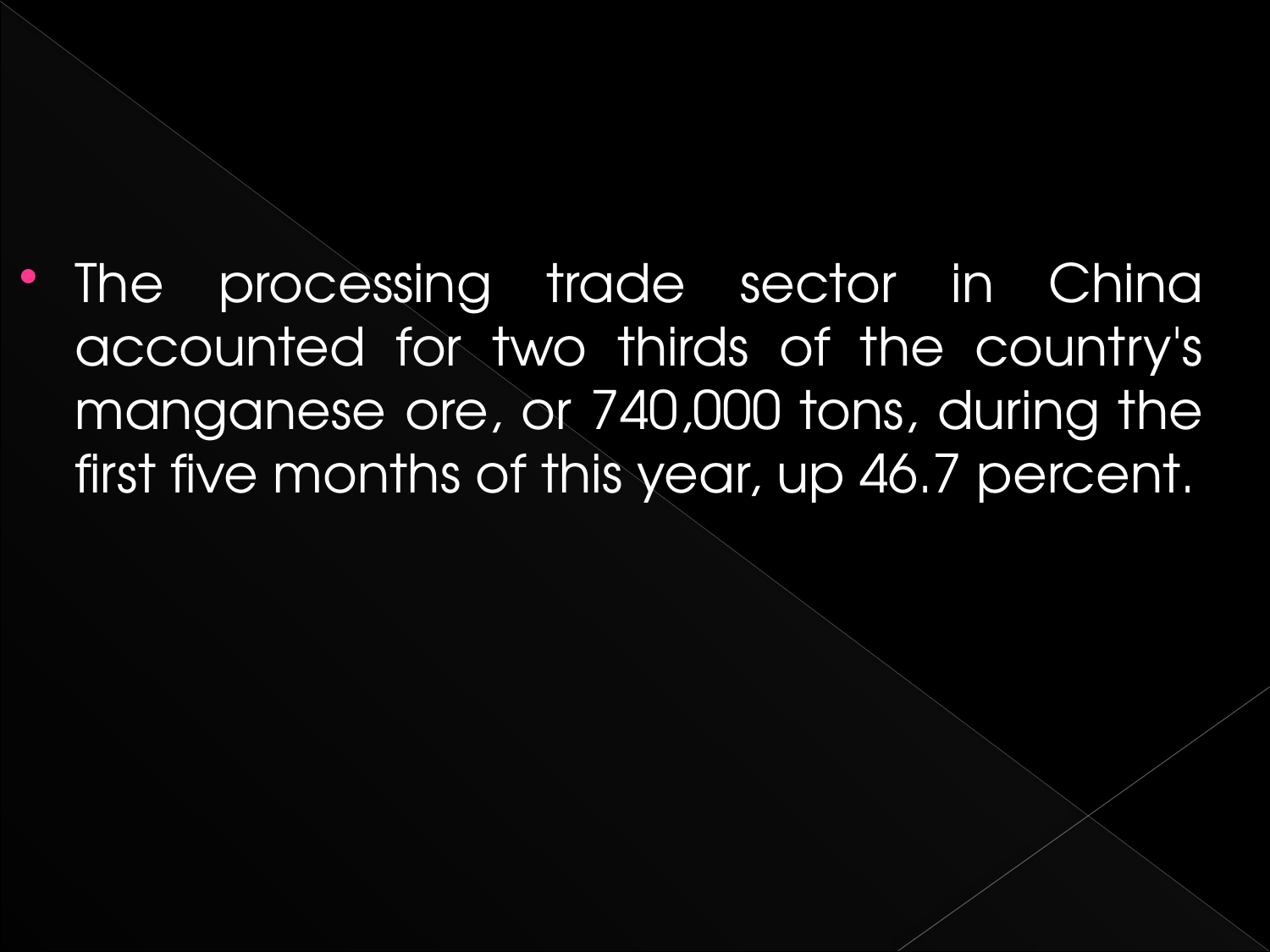

The processing trade sector in China accounted for two thirds of the country's manganese ore, or 740,000 tons, during the first five months of this year, up 46.7 percent.